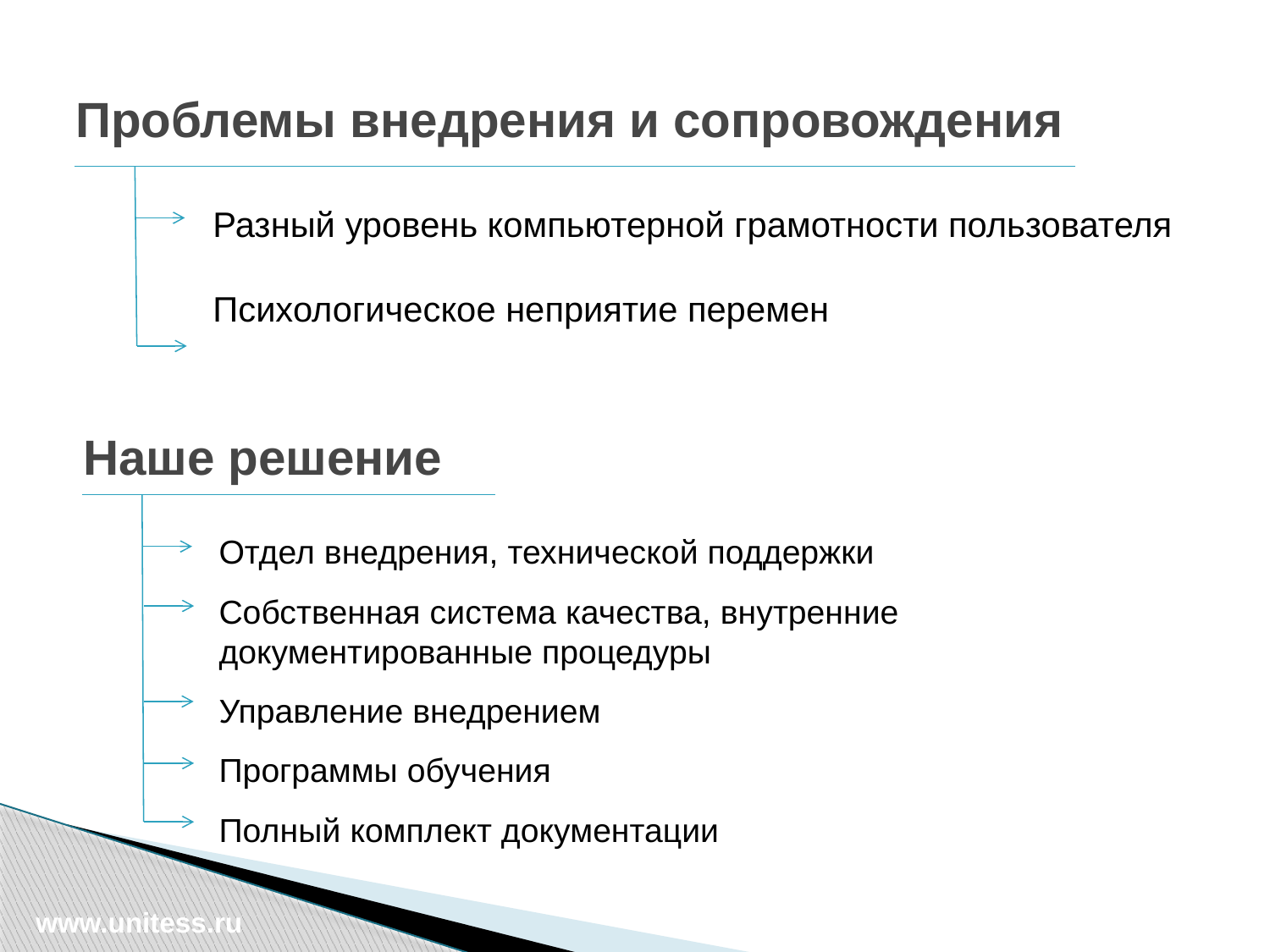

# Проблемы внедрения и сопровождения
Разный уровень компьютерной грамотности пользователя
Психологическое неприятие перемен
Наше решение
Отдел внедрения, технической поддержки
Собственная система качества, внутренние документированные процедуры
Управление внедрением
Программы обучения
Полный комплект документации